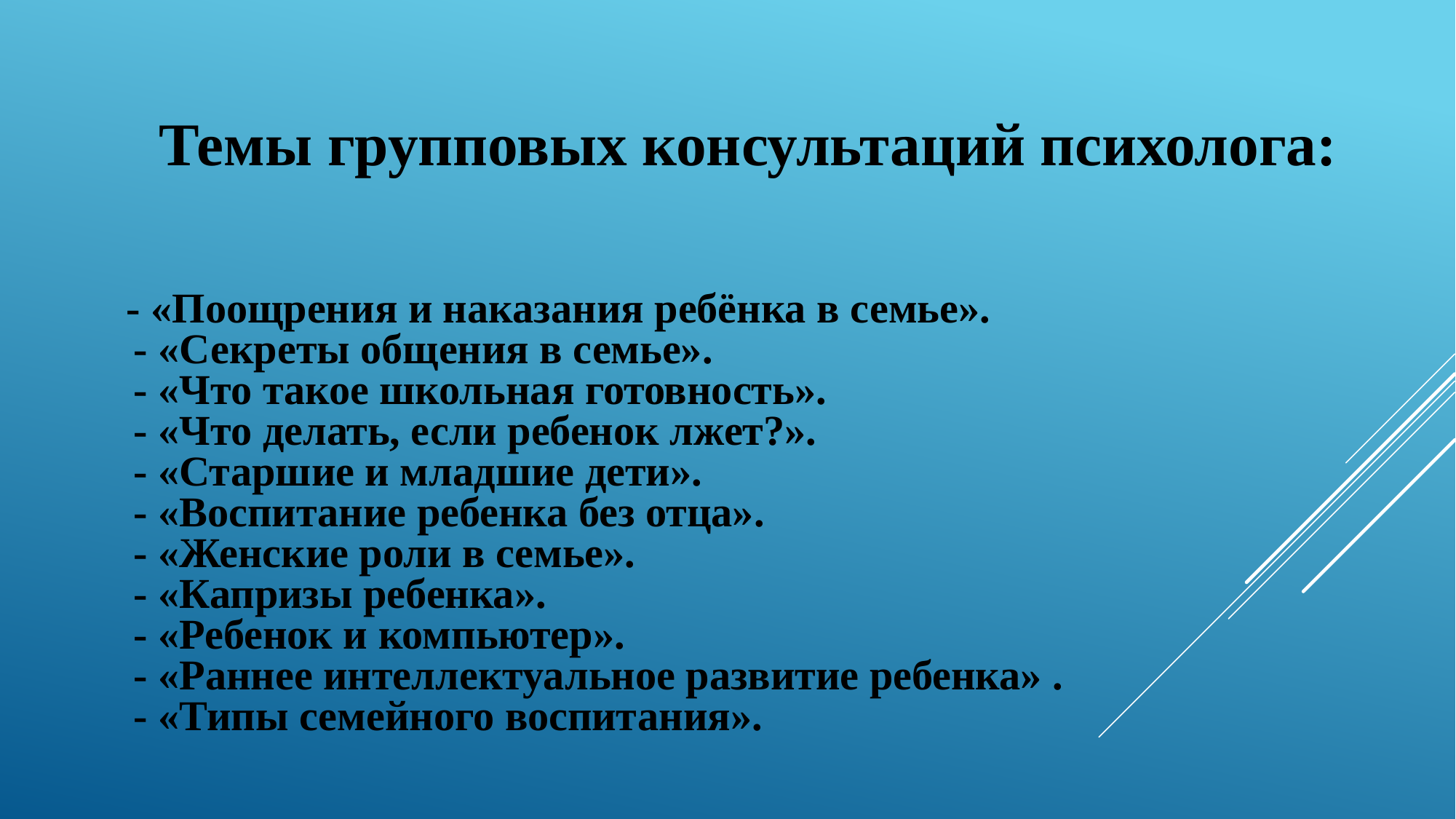

Темы групповых консультаций психолога:
# - «Поощрения и наказания ребёнка в семье». - «Секреты общения в семье». - «Что такое школьная готовность». - «Что делать, если ребенок лжет?». - «Старшие и младшие дети». - «Воспитание ребенка без отца». - «Женские роли в семье». - «Капризы ребенка». - «Ребенок и компьютер». - «Раннее интеллектуальное развитие ребенка» . - «Типы семейного воспитания».